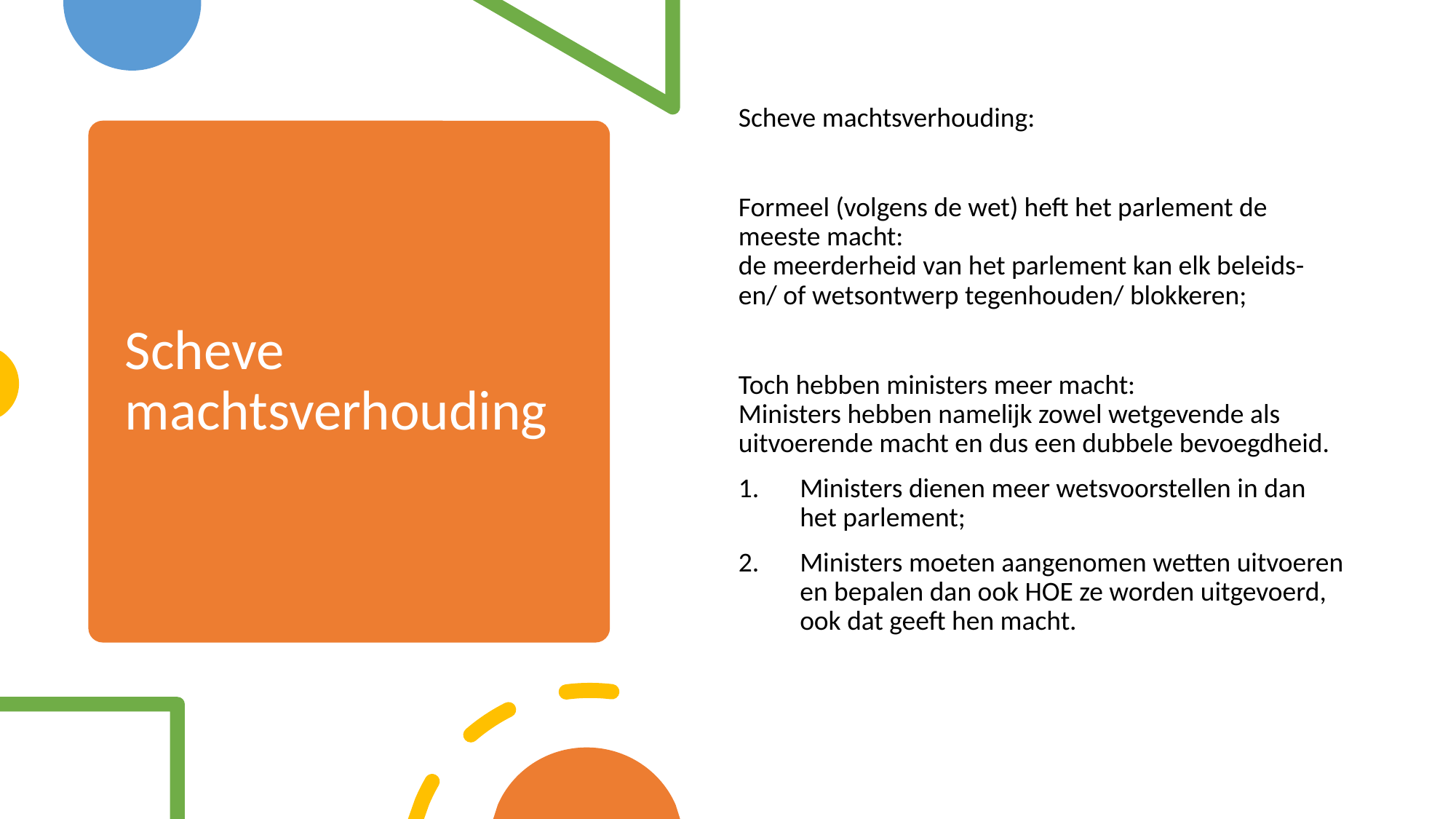

Scheve machtsverhouding:

Formeel (volgens de wet) heft het parlement de meeste macht:
de meerderheid van het parlement kan elk beleids- en/ of wetsontwerp tegenhouden/ blokkeren;

Toch hebben ministers meer macht:
Ministers hebben namelijk zowel wetgevende als uitvoerende macht en dus een dubbele bevoegdheid.
Ministers dienen meer wetsvoorstellen in dan het parlement;
Ministers moeten aangenomen wetten uitvoeren en bepalen dan ook HOE ze worden uitgevoerd, ook dat geeft hen macht.

# Scheve machtsverhouding